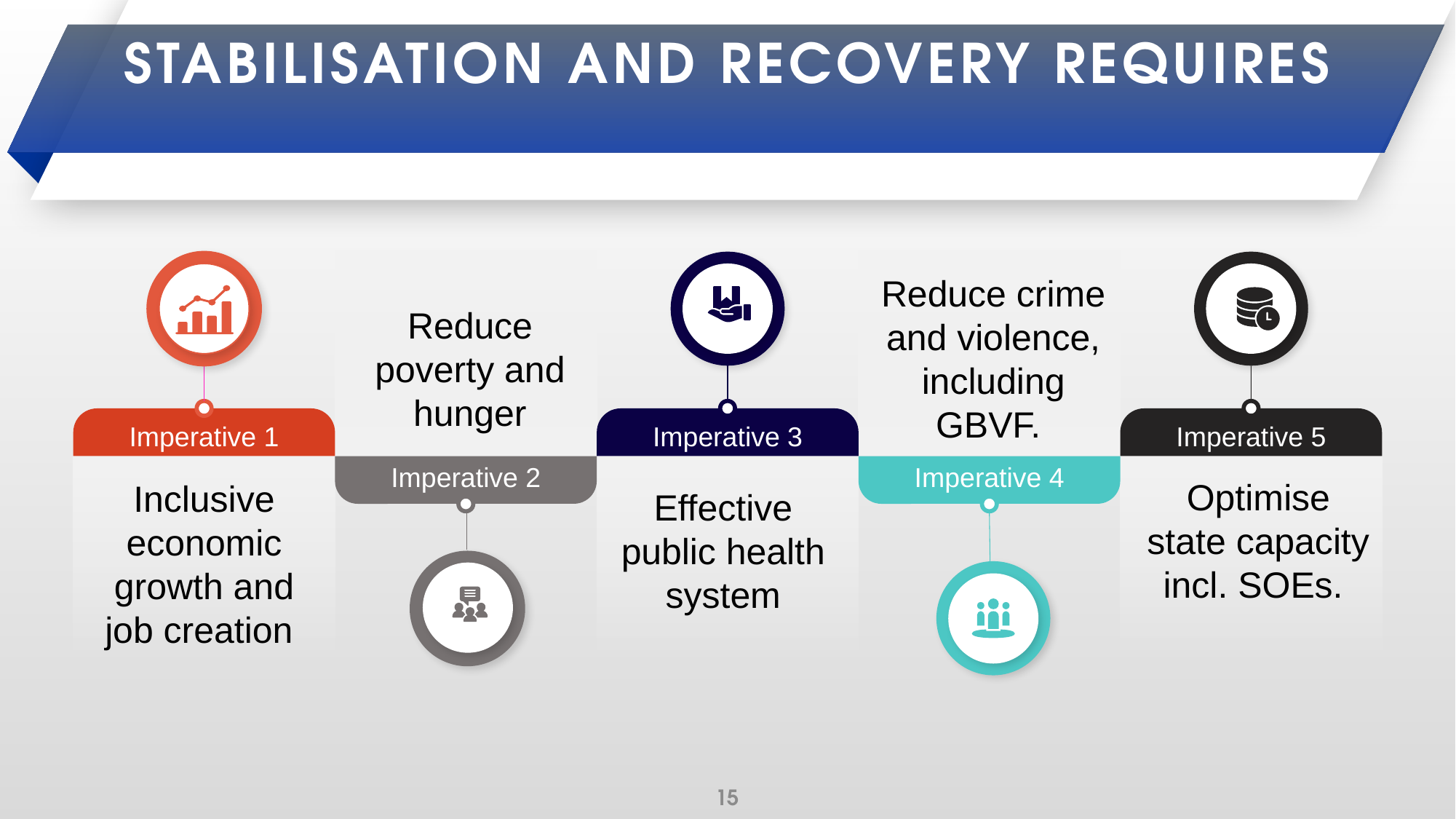

STABILISATION AND RECOVERY REQUIRES

Reduce crime and violence, including GBVF.

Reduce poverty and hunger

Imperative 1
Imperative 3
Imperative 5

Imperative 2

Imperative 4

Optimise state capacity incl. SOEs.
Inclusive economic growth and job creation
Effective public health system

15